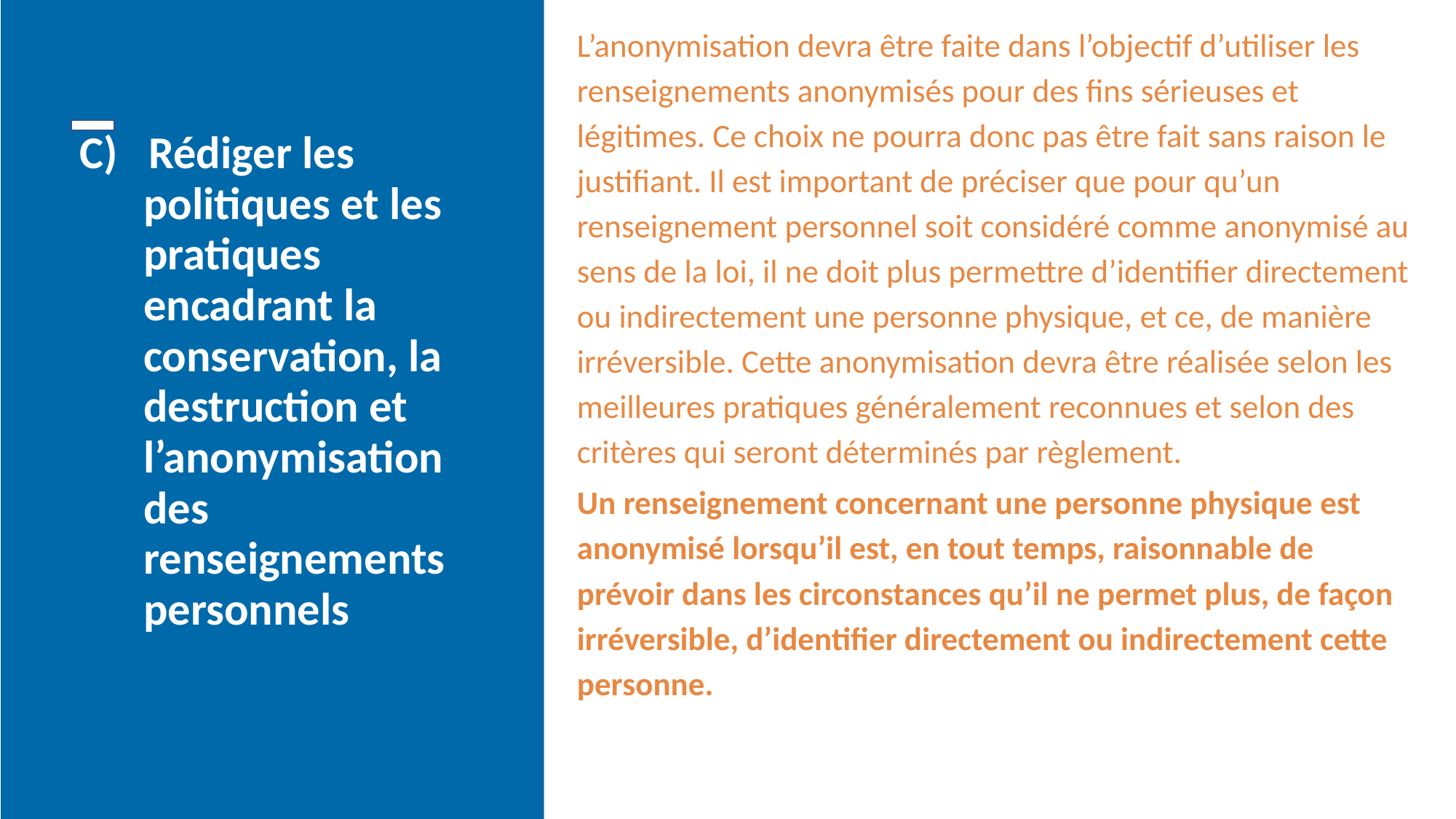

L’anonymisation devra être faite dans l’objectif d’utiliser les renseignements anonymisés pour des fins sérieuses et légitimes. Ce choix ne pourra donc pas être fait sans raison le justifiant. Il est important de préciser que pour qu’un renseignement personnel soit considéré comme anonymisé au sens de la loi, il ne doit plus permettre d’identifier directement ou indirectement une personne physique, et ce, de manière irréversible. Cette anonymisation devra être réalisée selon les meilleures pratiques généralement reconnues et selon des critères qui seront déterminés par règlement.
Un renseignement concernant une personne physique est anonymisé lorsqu’il est, en tout temps, raisonnable de prévoir dans les circonstances qu’il ne permet plus, de façon irréversible, d’identifier directement ou indirectement cette personne.

# C)   Rédiger les politiques et les pratiques encadrant la conservation, la destruction et l’anonymisation des renseignements personnels